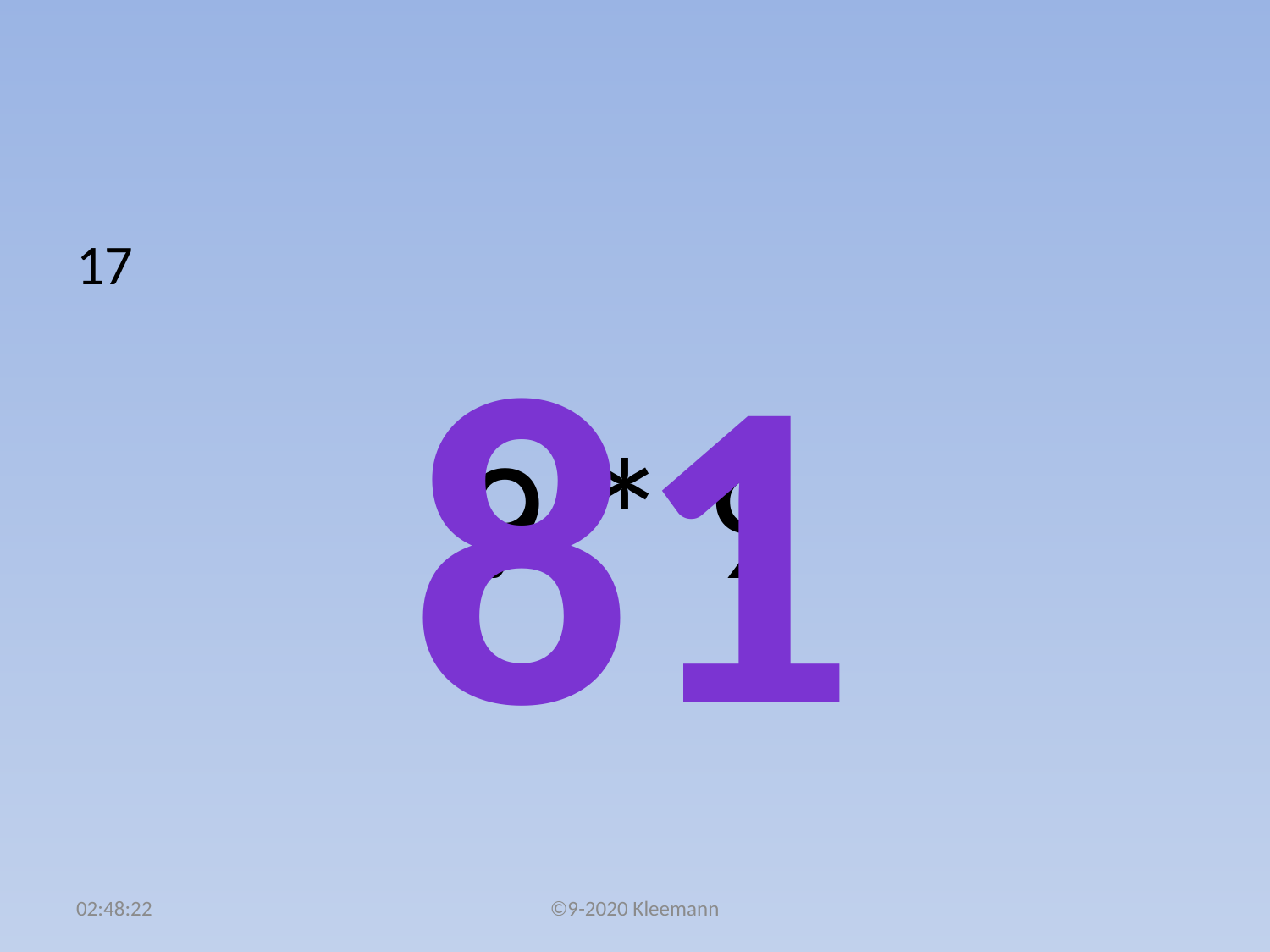

#
17

          9 * 9
81
02:48:22
©9-2020 Kleemann